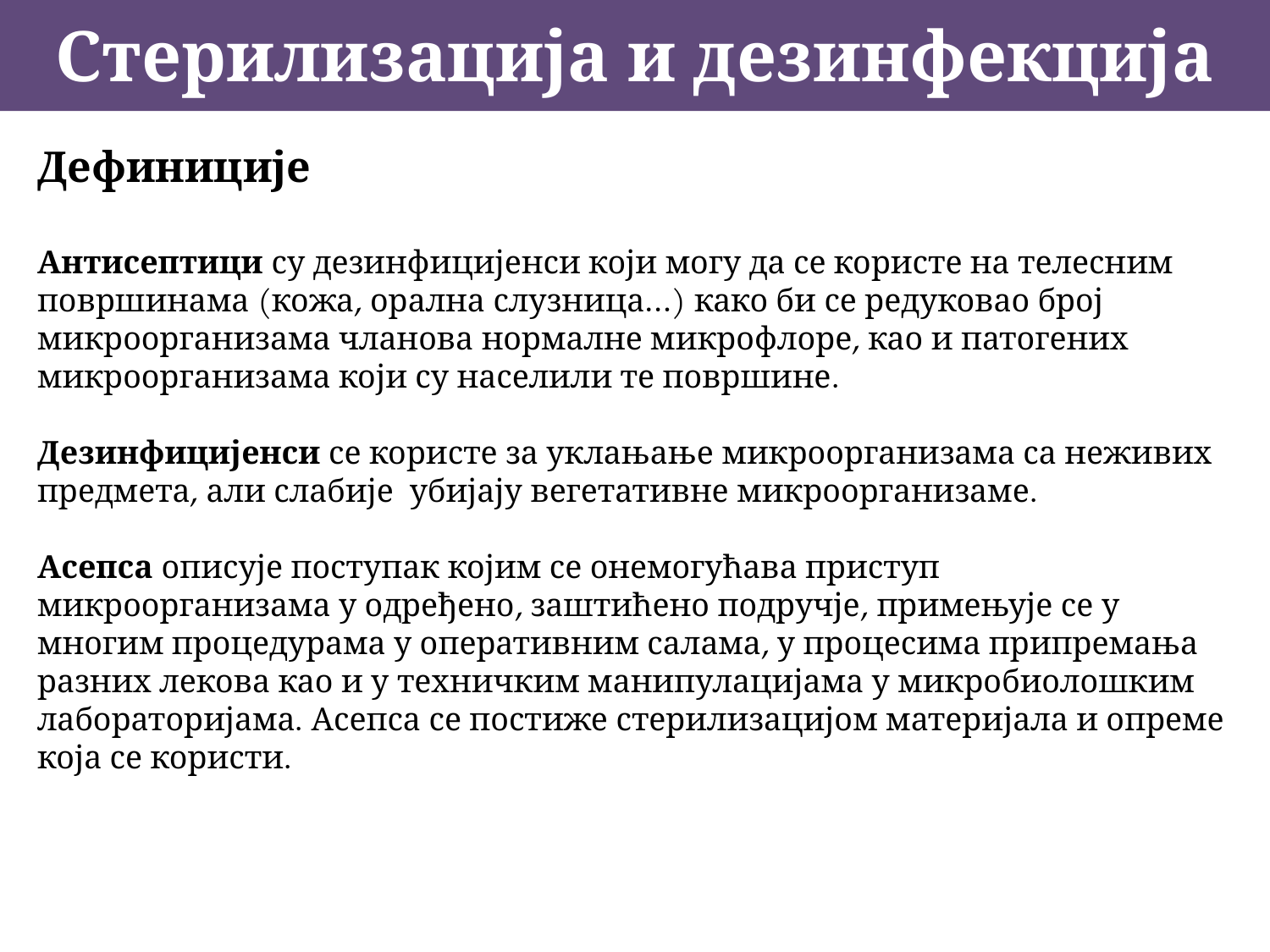

Стерилизација и дезинфекција
Дефиниције

Антисептици су дезинфицијенси који могу да се користе на телесним површинама (кожа, орална слузница…) како би се редуковао број микроорганизама чланова нормалне микрофлоре, као и патогених микроорганизама који су населили те површине.

Дезинфицијенси се користе за уклањање микроорганизама са неживих предмета, али слабије  убијају вегетативне микроорганизаме.

Асепса описује поступак којим се онемогућава приступ микроорганизама у одређено, заштићено подручје, примењује се у многим процедурама у оперативним салама, у процесима припремања разних лекова као и у техничким манипулацијама у микробиолошким лабораторијама. Асепса се постиже стерилизацијом материјала и опреме која се користи.